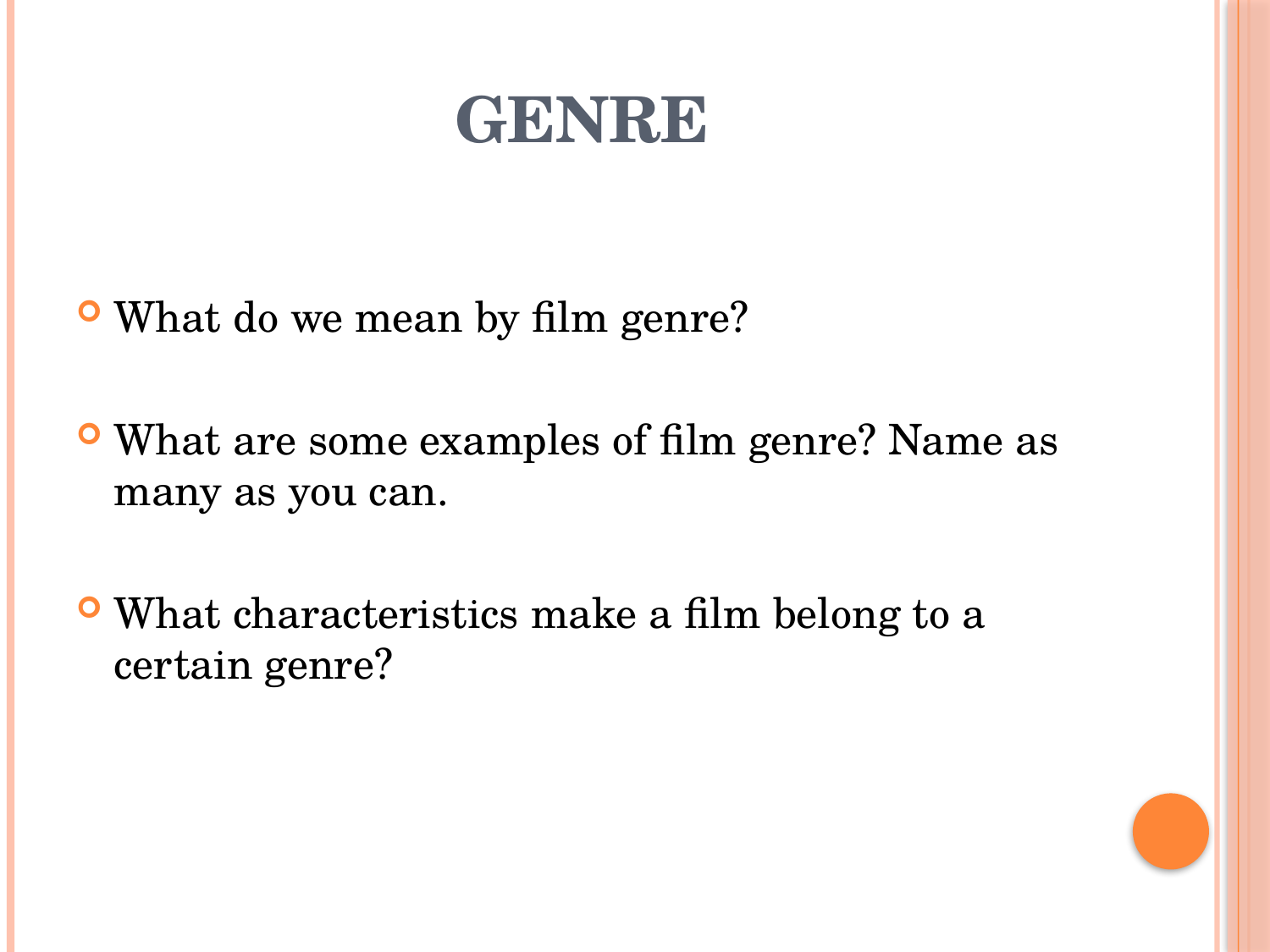

# Genre

What do we mean by film genre?

What are some examples of film genre? Name as many as you can.

What characteristics make a film belong to a certain genre?